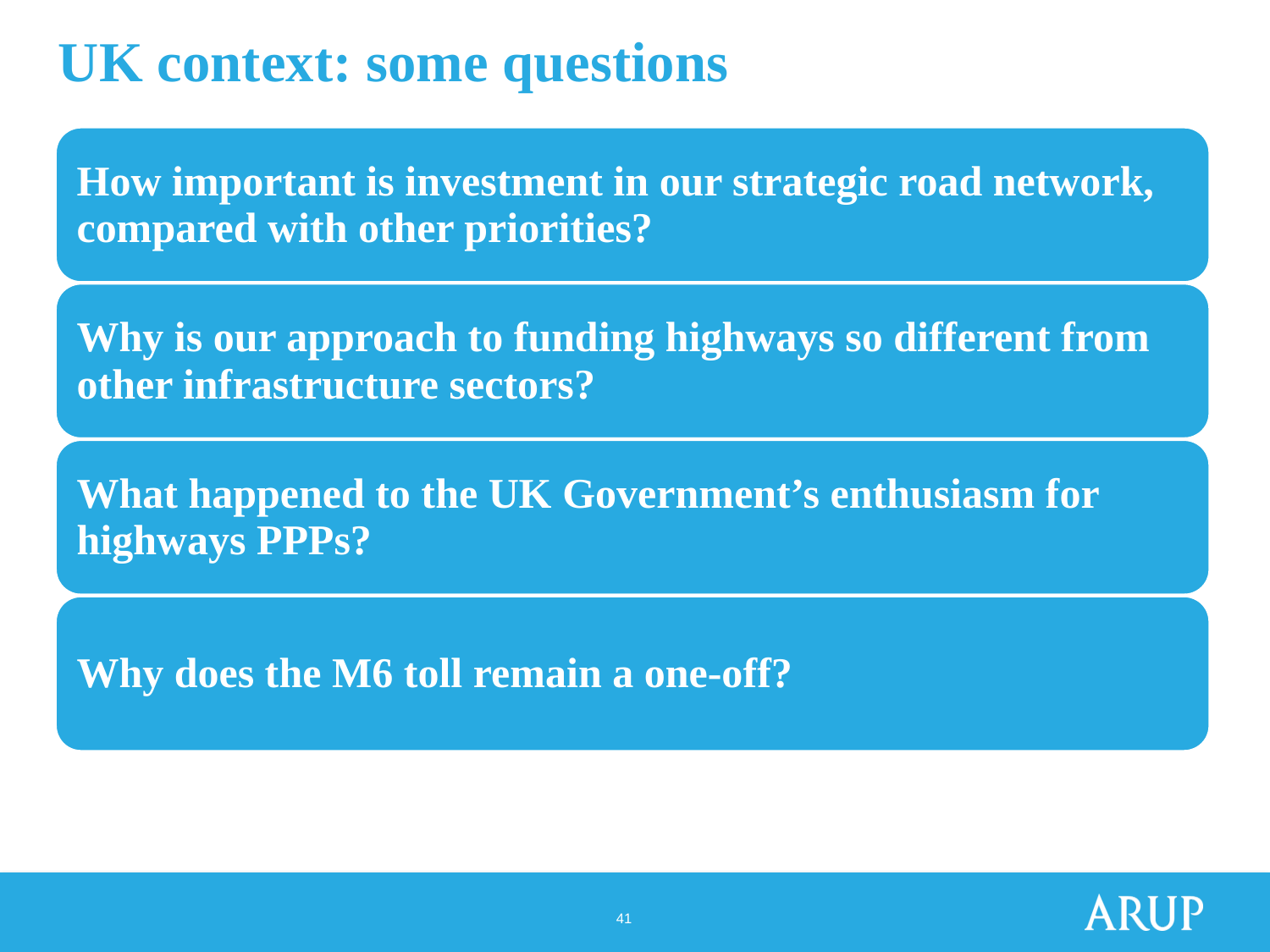

# UK context: some questions
How important is investment in our strategic road network, compared with other priorities?
Why is our approach to funding highways so different from other infrastructure sectors?
What happened to the UK Government’s enthusiasm for highways PPPs?
Why does the M6 toll remain a one-off?